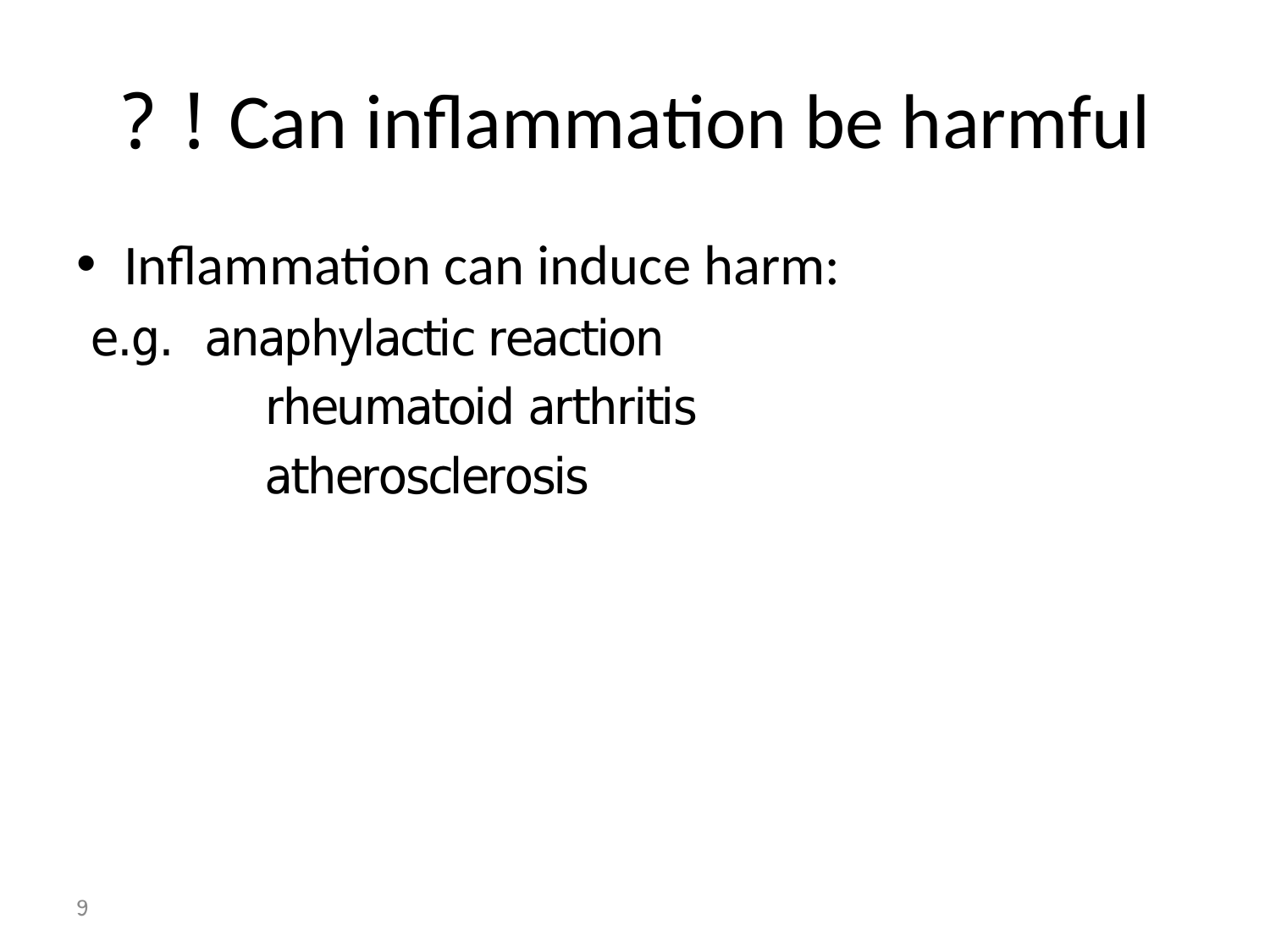

# Can inflammation be harmful ! ?
Inflammation can induce harm:
 e.g.  anaphylactic reaction
		 rheumatoid arthritis
		 atherosclerosis

9